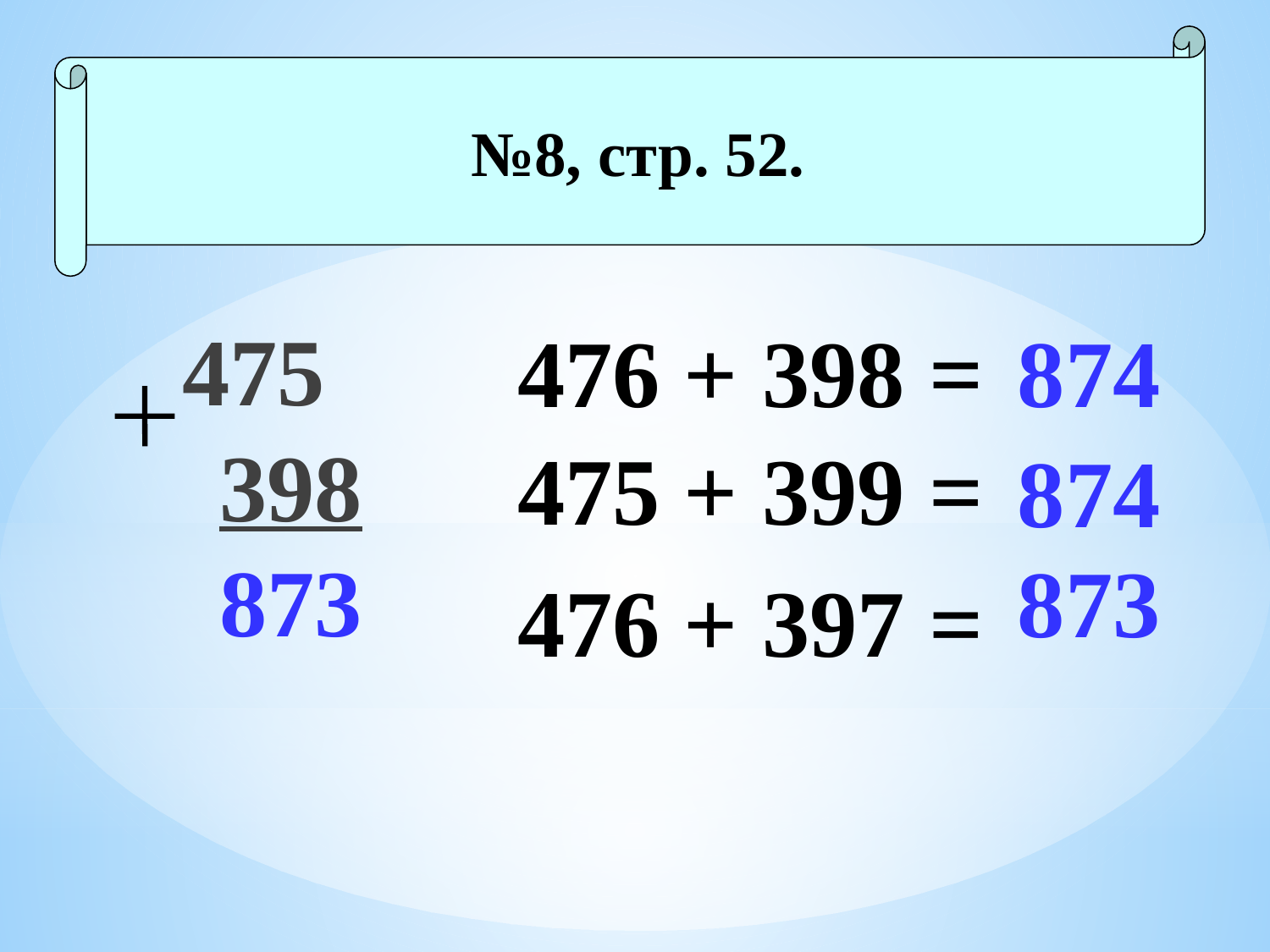

№8, стр. 52.

476 + 398 =
874
      475
    398
    873

874
475 + 399 =
873
476 + 397 =
#